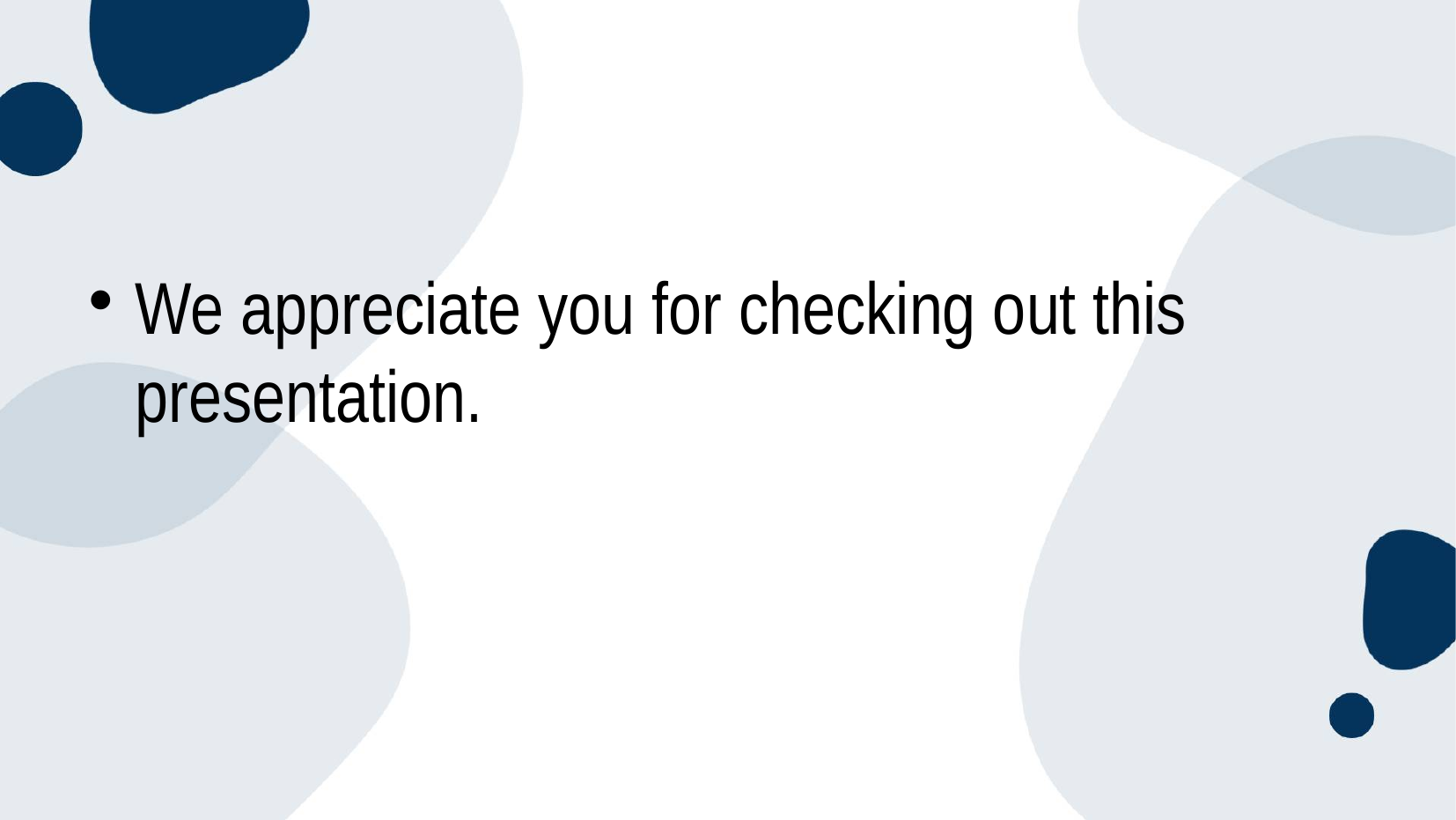

#
We appreciate you for checking out this presentation.